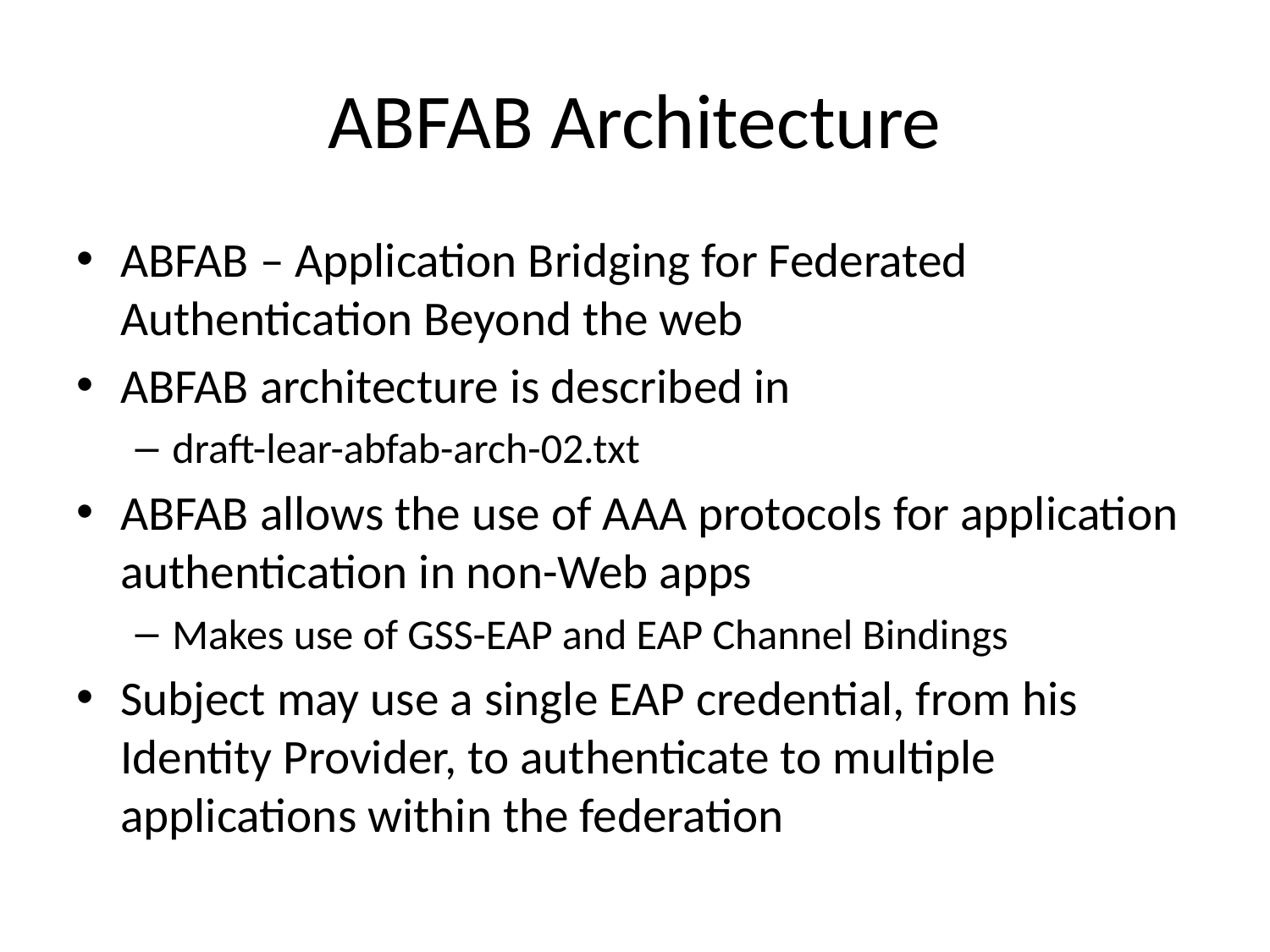

# ABFAB Architecture
ABFAB – Application Bridging for Federated Authentication Beyond the web
ABFAB architecture is described in
draft-lear-abfab-arch-02.txt
ABFAB allows the use of AAA protocols for application authentication in non-Web apps
Makes use of GSS-EAP and EAP Channel Bindings
Subject may use a single EAP credential, from his Identity Provider, to authenticate to multiple applications within the federation